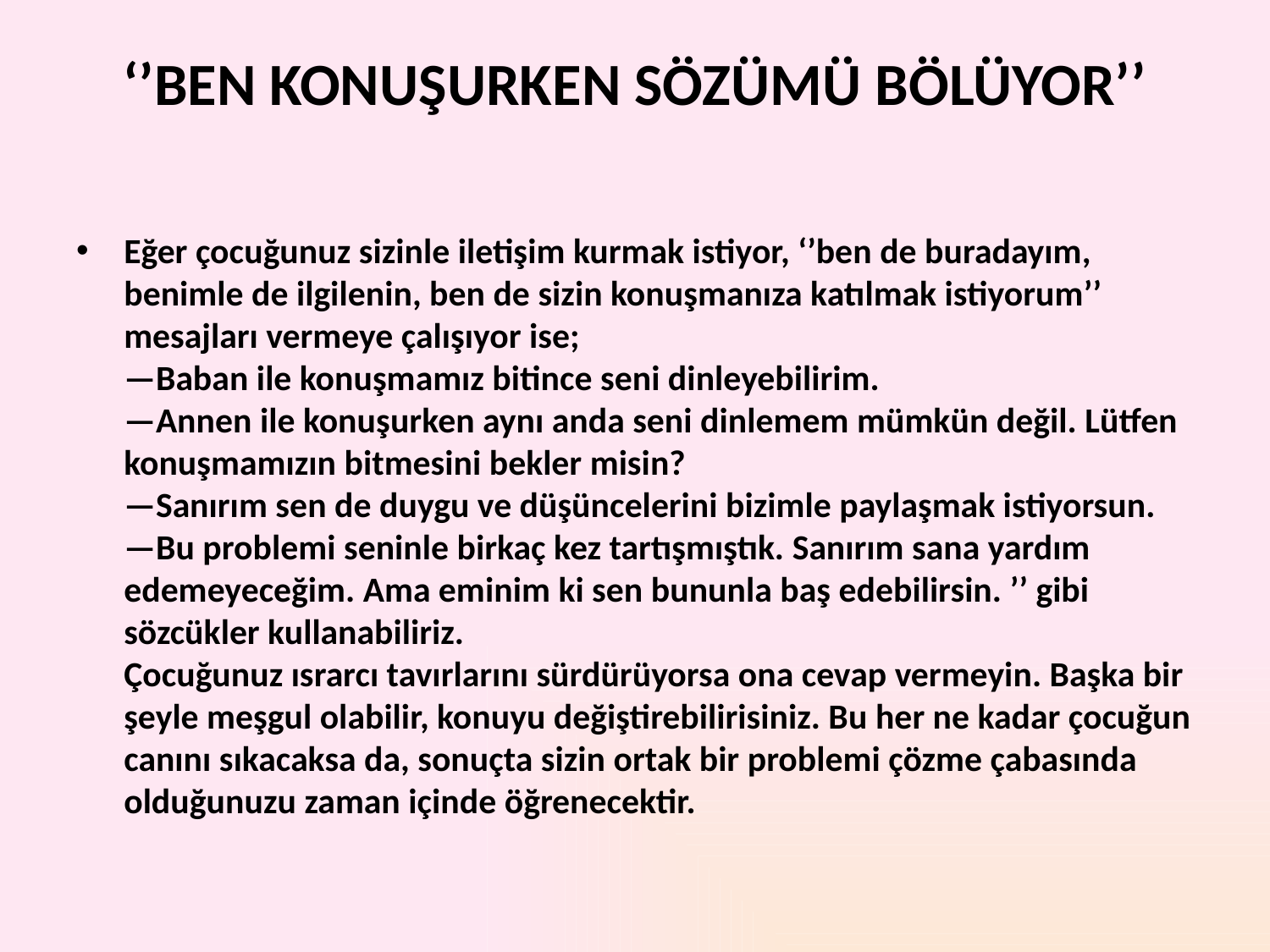

# ‘’BEN KONUŞURKEN SÖZÜMÜ BÖLÜYOR’’
Eğer çocuğunuz sizinle iletişim kurmak istiyor, ‘’ben de buradayım, benimle de ilgilenin, ben de sizin konuşmanıza katılmak istiyorum’’ mesajları vermeye çalışıyor ise;
—Baban ile konuşmamız bitince seni dinleyebilirim.
—Annen ile konuşurken aynı anda seni dinlemem mümkün değil. Lütfen konuşmamızın bitmesini bekler misin?
—Sanırım sen de duygu ve düşüncelerini bizimle paylaşmak istiyorsun.
—Bu problemi seninle birkaç kez tartışmıştık. Sanırım sana yardım edemeyeceğim. Ama eminim ki sen bununla baş edebilirsin. ’’ gibi sözcükler kullanabiliriz.
Çocuğunuz ısrarcı tavırlarını sürdürüyorsa ona cevap vermeyin. Başka bir şeyle meşgul olabilir, konuyu değiştirebilirisiniz. Bu her ne kadar çocuğun canını sıkacaksa da, sonuçta sizin ortak bir problemi çözme çabasında olduğunuzu zaman içinde öğrenecektir.